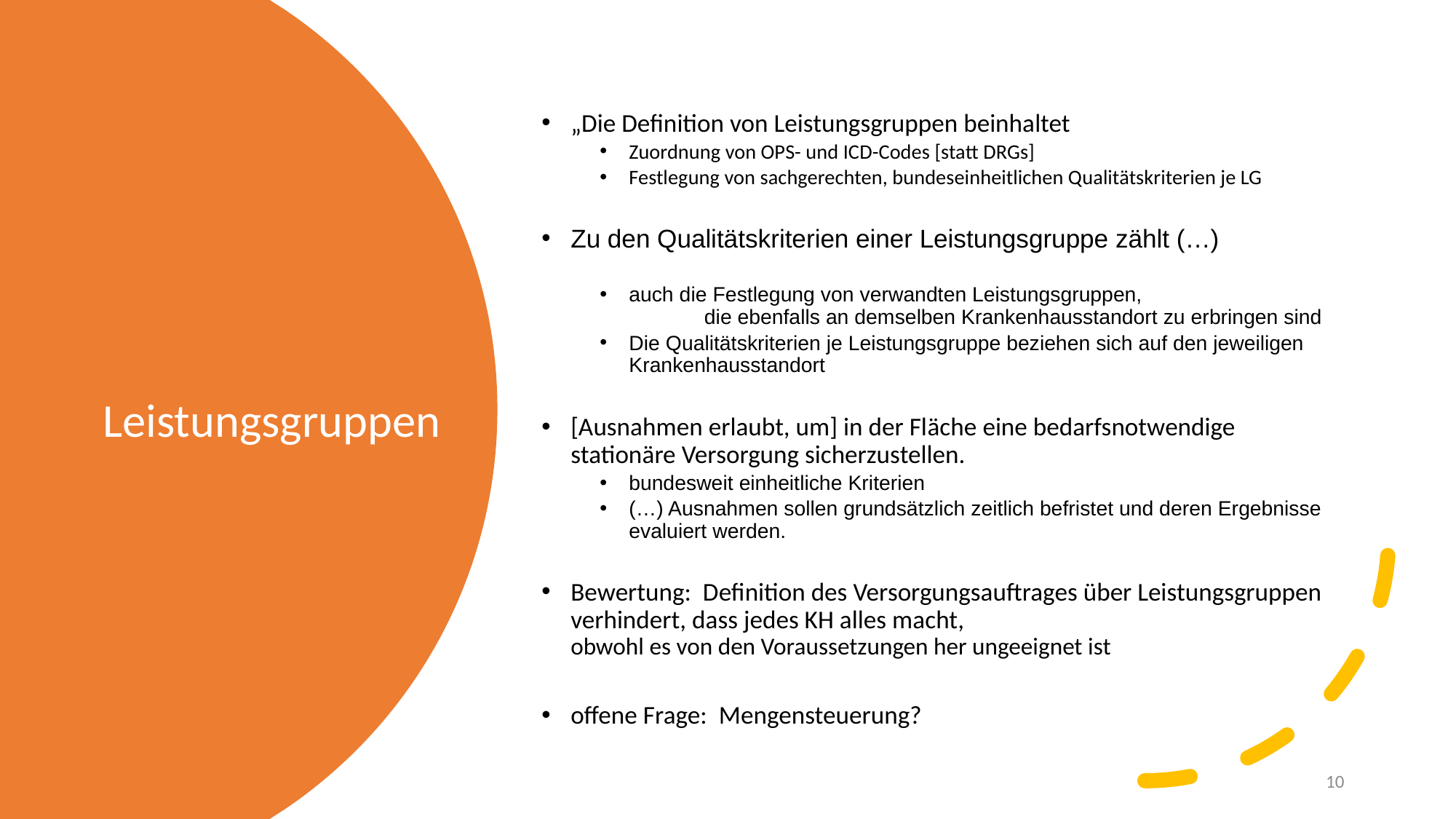

„Die Definition von Leistungsgruppen beinhaltet
Zuordnung von OPS- und ICD-Codes [statt DRGs]
Festlegung von sachgerechten, bundeseinheitlichen Qualitätskriterien je LG

Zu den Qualitätskriterien einer Leistungsgruppe zählt (…)
auch die Festlegung von verwandten Leistungsgruppen,                                                die ebenfalls an demselben Krankenhausstandort zu erbringen sind
Die Qualitätskriterien je Leistungsgruppe beziehen sich auf den jeweiligen Krankenhausstandort

[Ausnahmen erlaubt, um] in der Fläche eine bedarfsnotwendige stationäre Versorgung sicherzustellen.
bundesweit einheitliche Kriterien
(…) Ausnahmen sollen grundsätzlich zeitlich befristet und deren Ergebnisse evaluiert werden.

Bewertung:  Definition des Versorgungsauftrages über Leistungsgruppen verhindert, dass jedes KH alles macht,                                                             obwohl es von den Voraussetzungen her ungeeignet ist

offene Frage:  Mengensteuerung?
# Leistungsgruppen

10